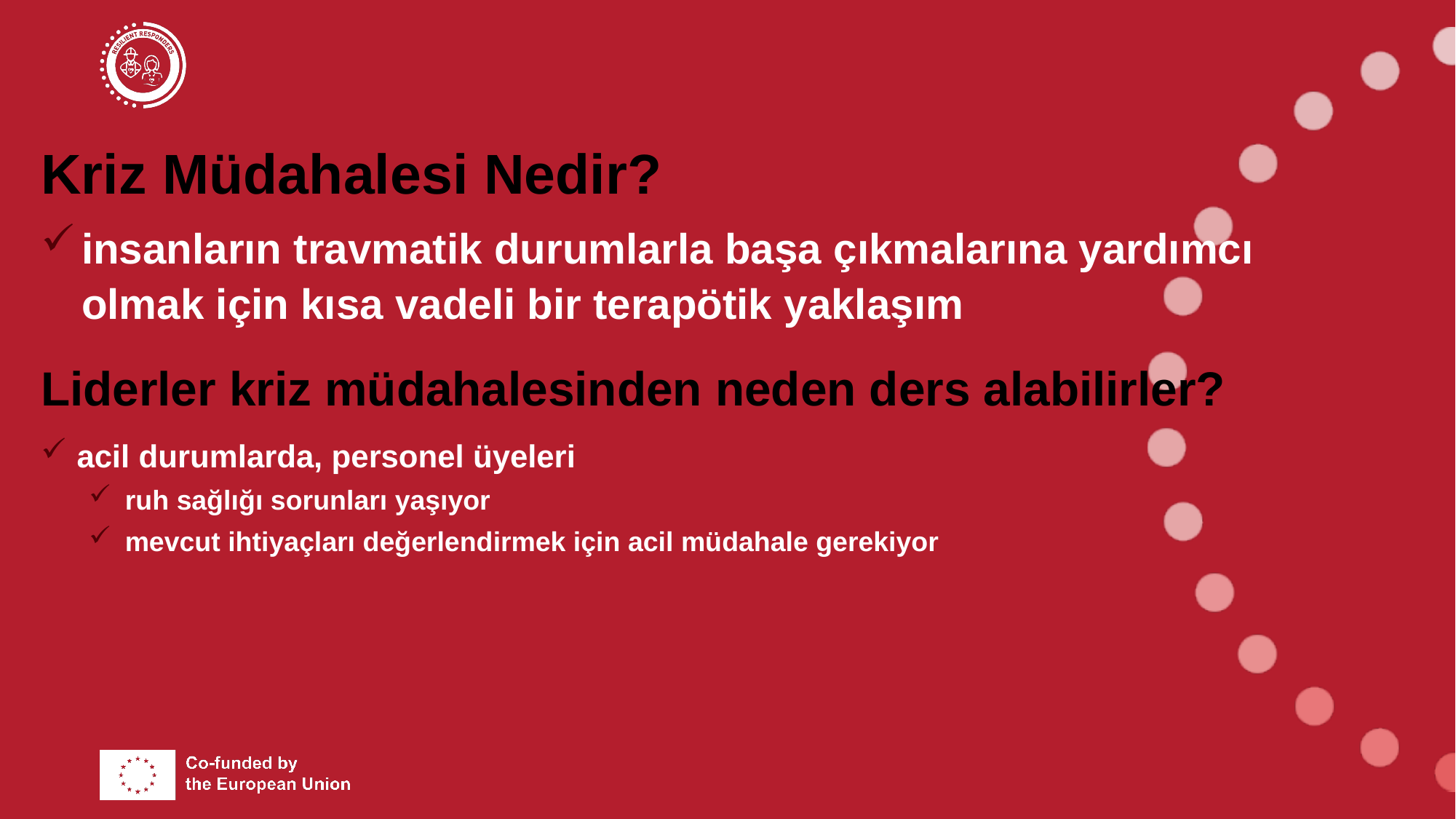

# Kriz Müdahalesi Nedir?
insanların travmatik durumlarla başa çıkmalarına yardımcı olmak için kısa vadeli bir terapötik yaklaşım
Liderler kriz müdahalesinden neden ders alabilirler?
acil durumlarda, personel üyeleri
ruh sağlığı sorunları yaşıyor
mevcut ihtiyaçları değerlendirmek için acil müdahale gerekiyor